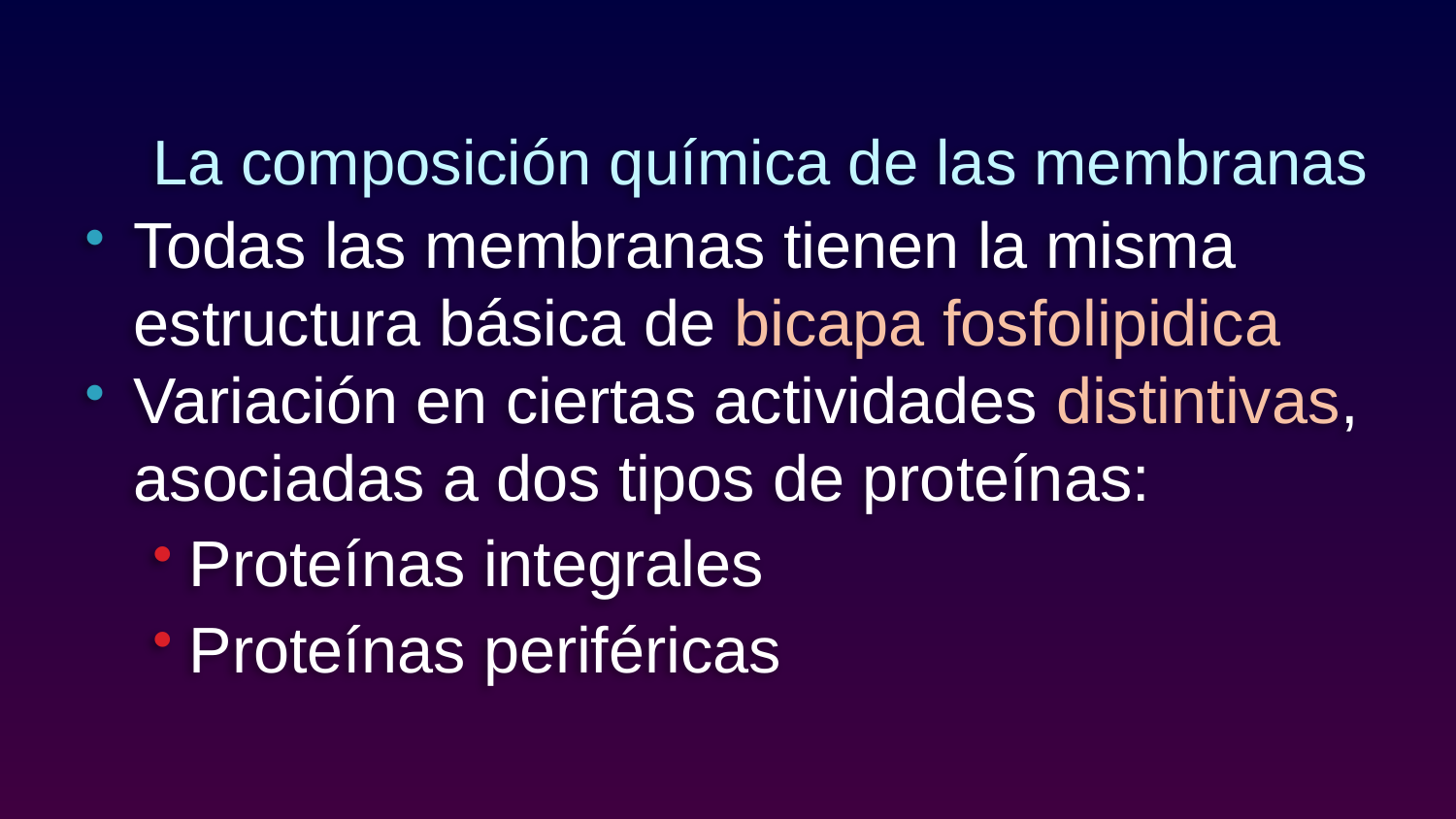

# La composición química de las membranas
Todas las membranas tienen la misma estructura básica de bicapa fosfolipidica
Variación en ciertas actividades distintivas, asociadas a dos tipos de proteínas:
Proteínas integrales
Proteínas periféricas